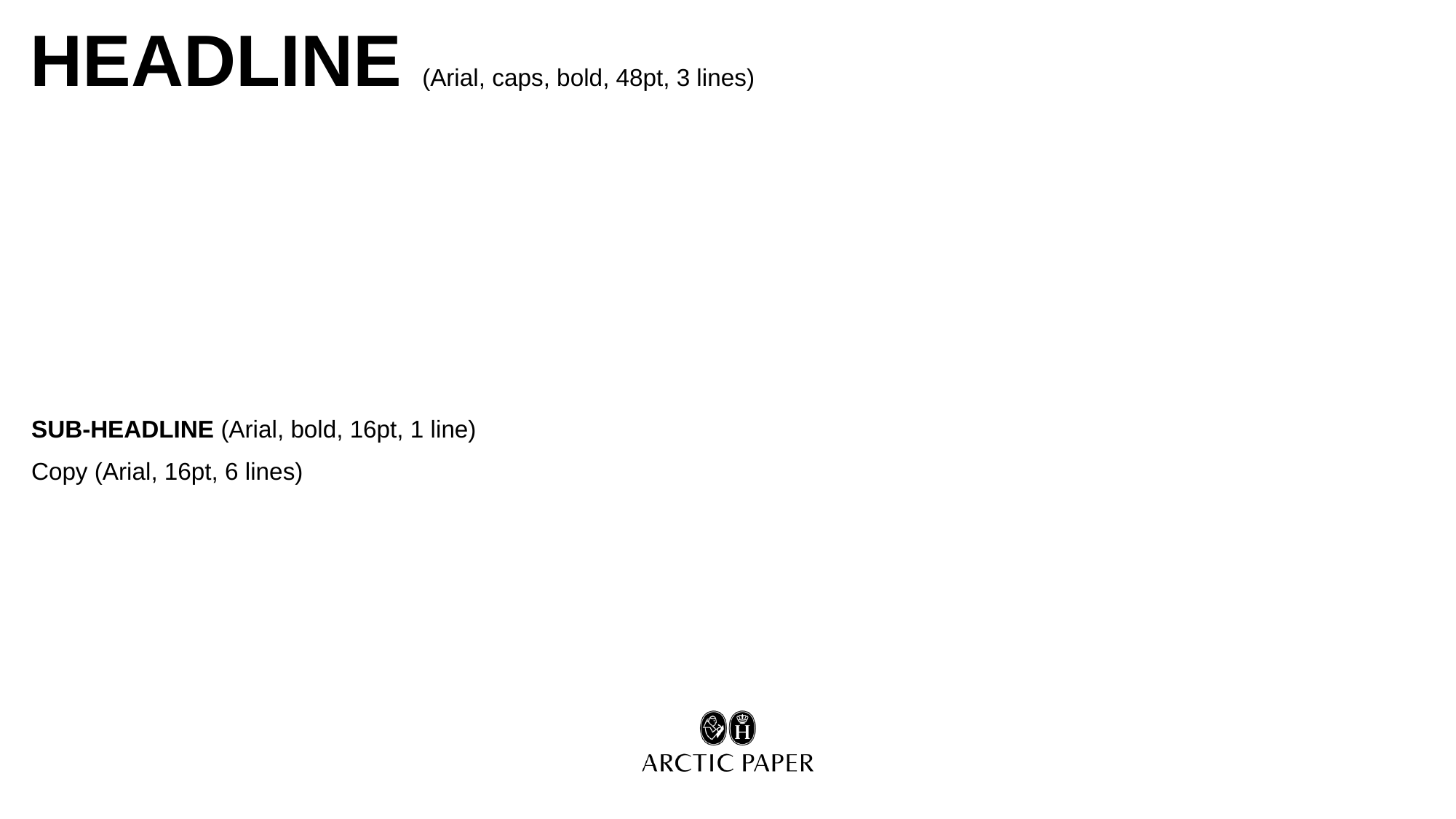

# Headline (Arial, caps, bold, 48pt, 3 lines)
Sub-Headline (Arial, bold, 16pt, 1 line)
Copy (Arial, 16pt, 6 lines)